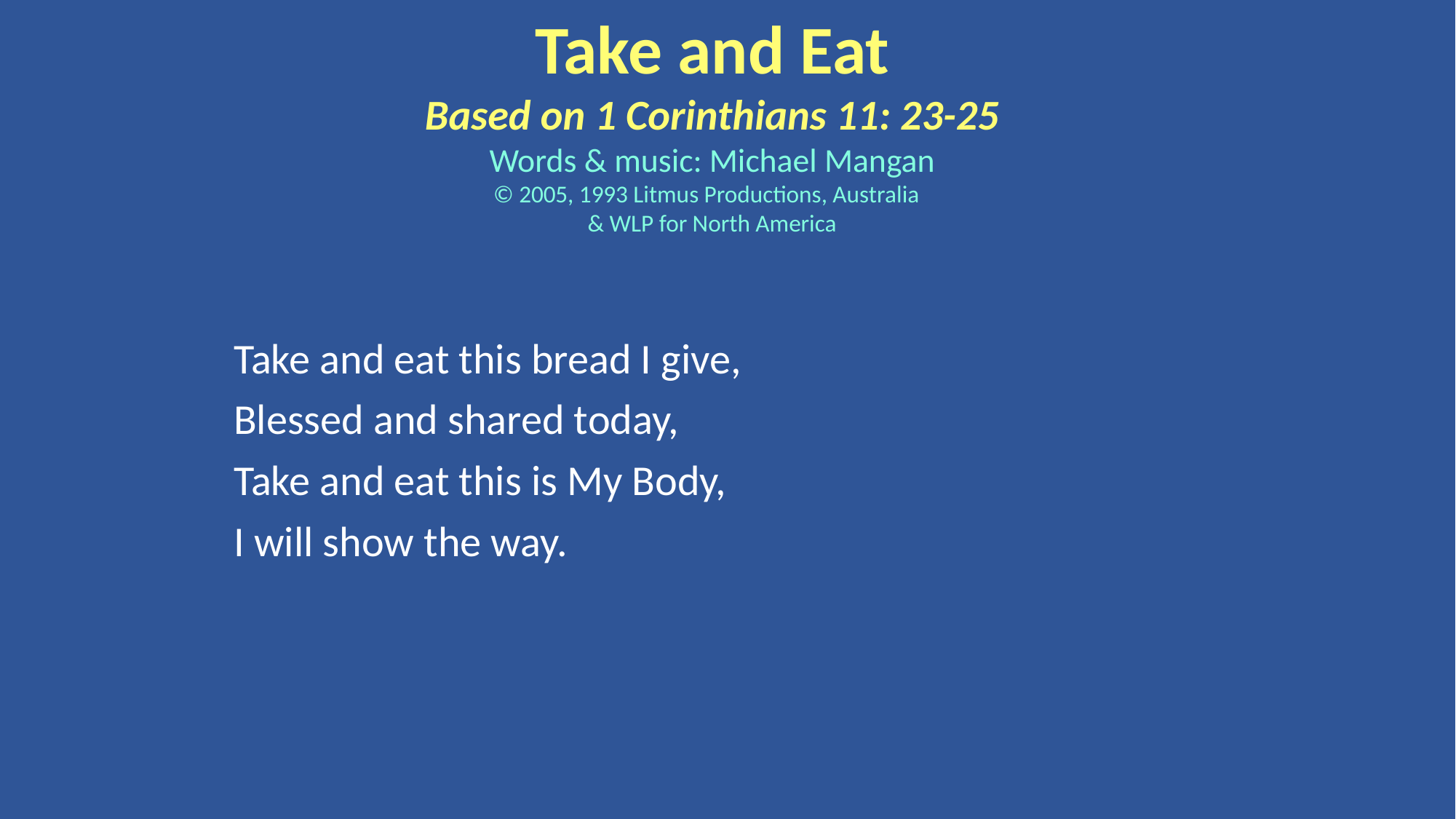

Take and Eat
Based on 1 Corinthians 11: 23-25
Words & music: Michael Mangan
© 2005, 1993 Litmus Productions, Australia
& WLP for North America
Take and eat this bread I give,
Blessed and shared today,
Take and eat this is My Body,
I will show the way.